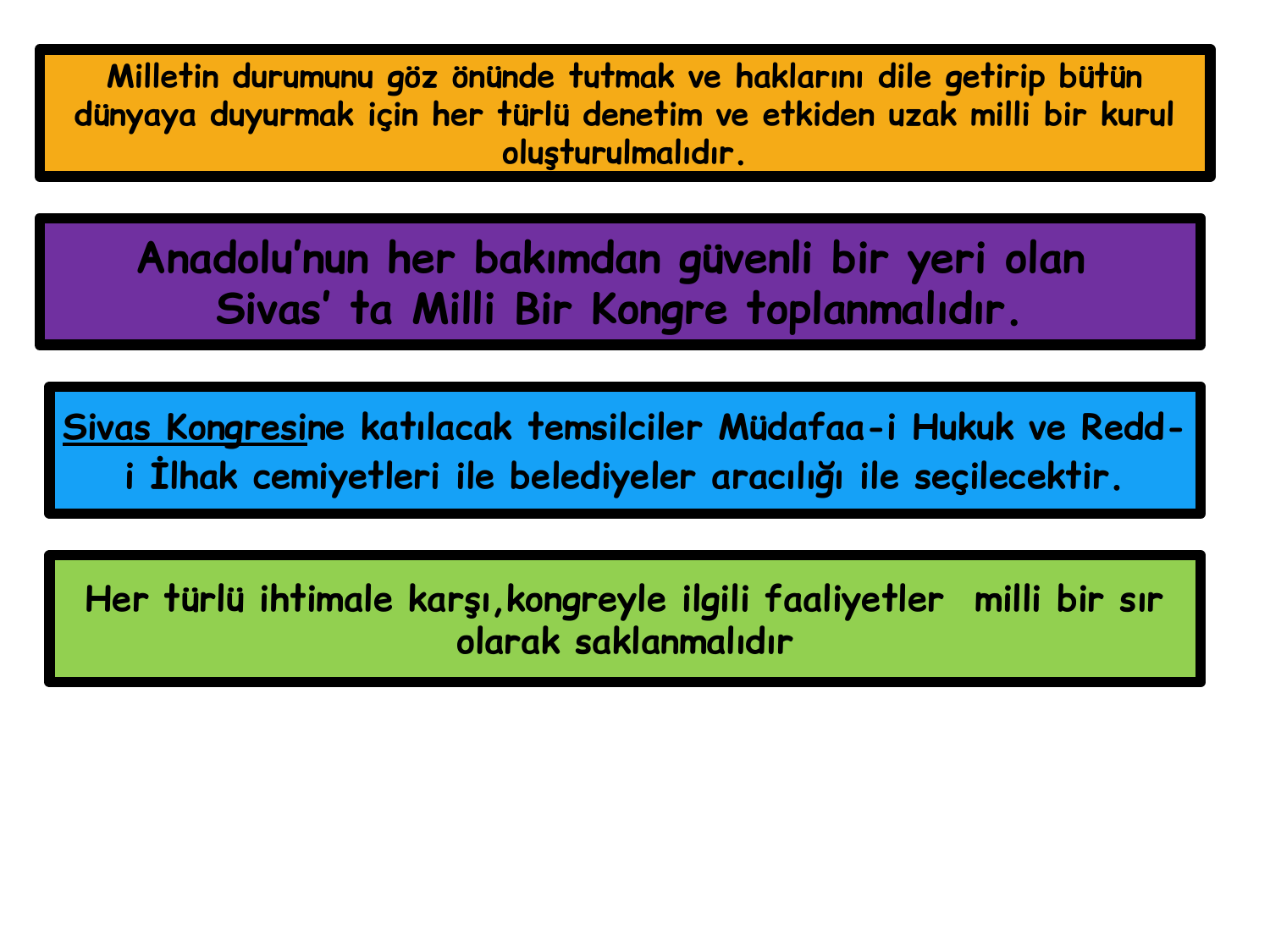

Milletin durumunu göz önünde tutmak ve haklarını dile getirip bütün dünyaya duyurmak için her türlü denetim ve etkiden uzak milli bir kurul oluşturulmalıdır.

Anadolu’nun her bakımdan güvenli bir yeri olan
Sivas’ ta Milli Bir Kongre toplanmalıdır.

Sivas Kongresine katılacak temsilciler Müdafaa-i Hukuk ve Redd-i İlhak cemiyetleri ile belediyeler aracılığı ile seçilecektir.

Her türlü ihtimale karşı,kongreyle ilgili faaliyetler  milli bir sır olarak saklanmalıdır